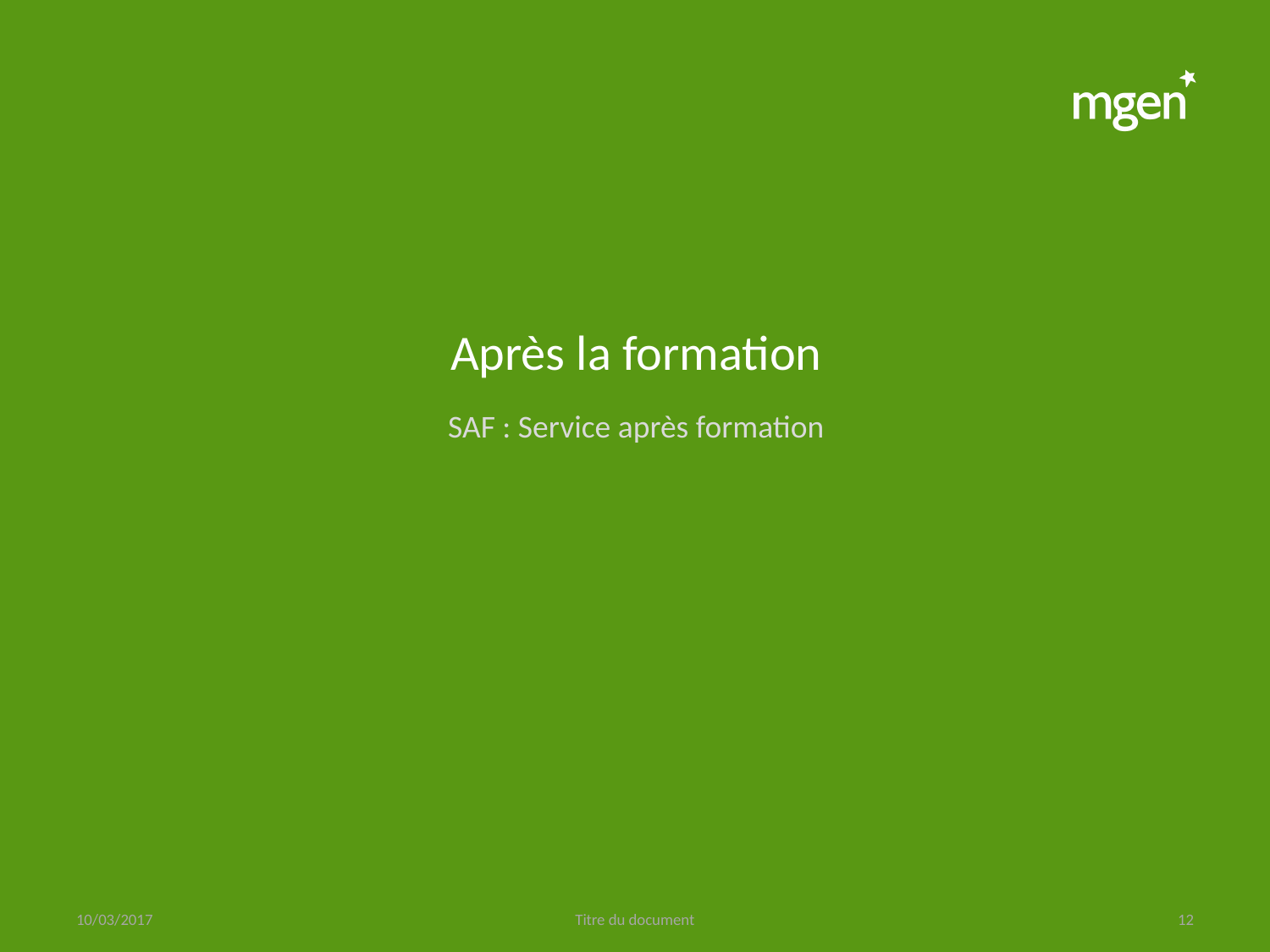

# Après la formation
SAF : Service après formation
10/03/2017
Titre du document
12